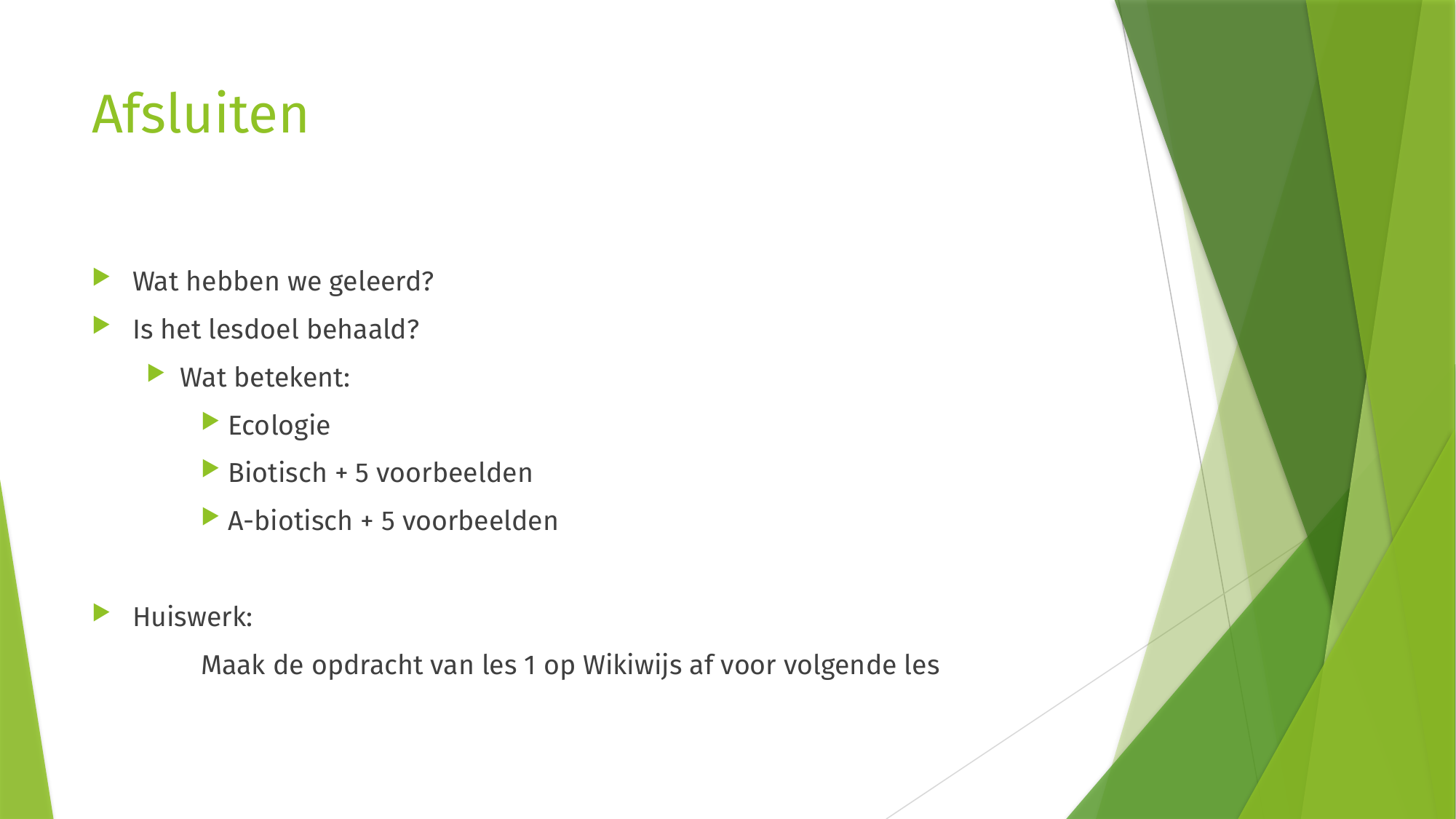

# Afsluiten
Wat hebben we geleerd?
Is het lesdoel behaald?
Wat betekent:
Ecologie
Biotisch + 5 voorbeelden
A-biotisch + 5 voorbeelden

Huiswerk:
	Maak de opdracht van les 1 op Wikiwijs af voor volgende les